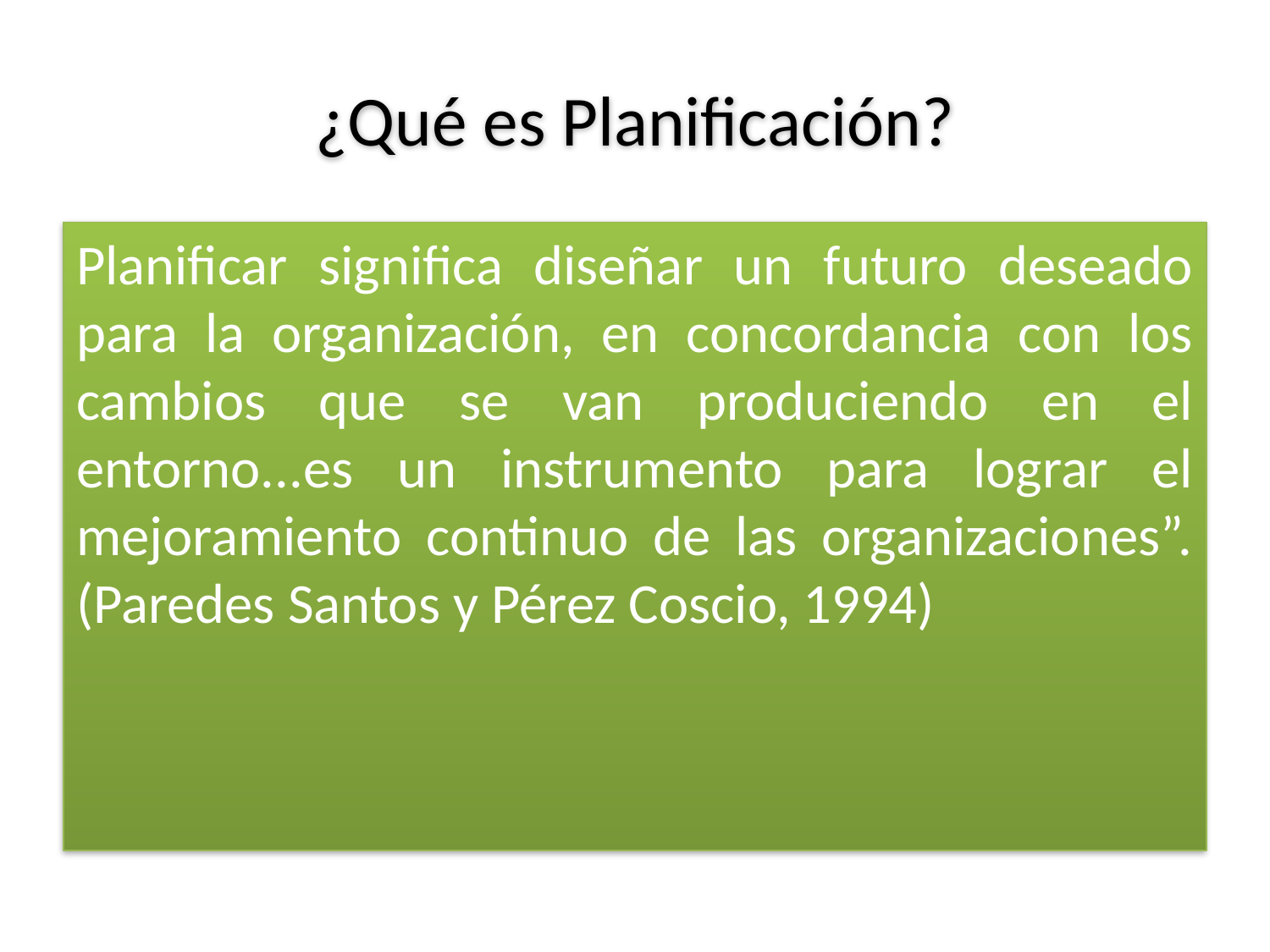

# ¿Qué es Planificación?
Planificar significa diseñar un futuro deseado para la organización, en concordancia con los cambios que se van produciendo en el entorno...es un instrumento para lograr el mejoramiento continuo de las organizaciones”. (Paredes Santos y Pérez Coscio, 1994)